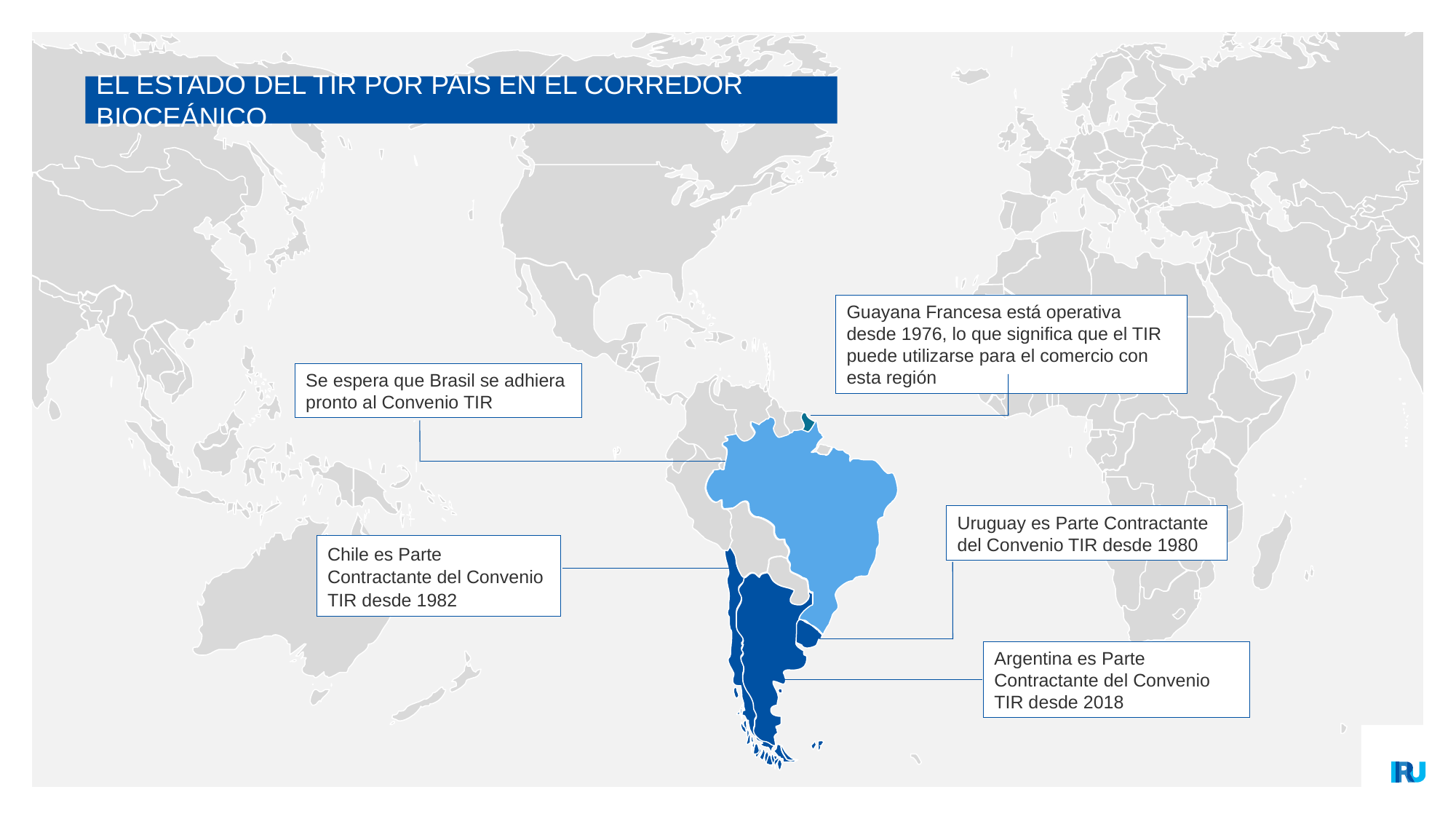

EL ESTADO DEL TIR POR PAÍS EN EL CORREDOR BIOCEÁNICO
Guayana Francesa está operativa desde 1976, lo que significa que el TIR puede utilizarse para el comercio con esta región
Se espera que Brasil se adhiera pronto al Convenio TIR
Uruguay es Parte Contractante del Convenio TIR desde 1980
Chile es Parte Contractante del Convenio TIR desde 1982
Argentina es Parte Contractante del Convenio TIR desde 2018